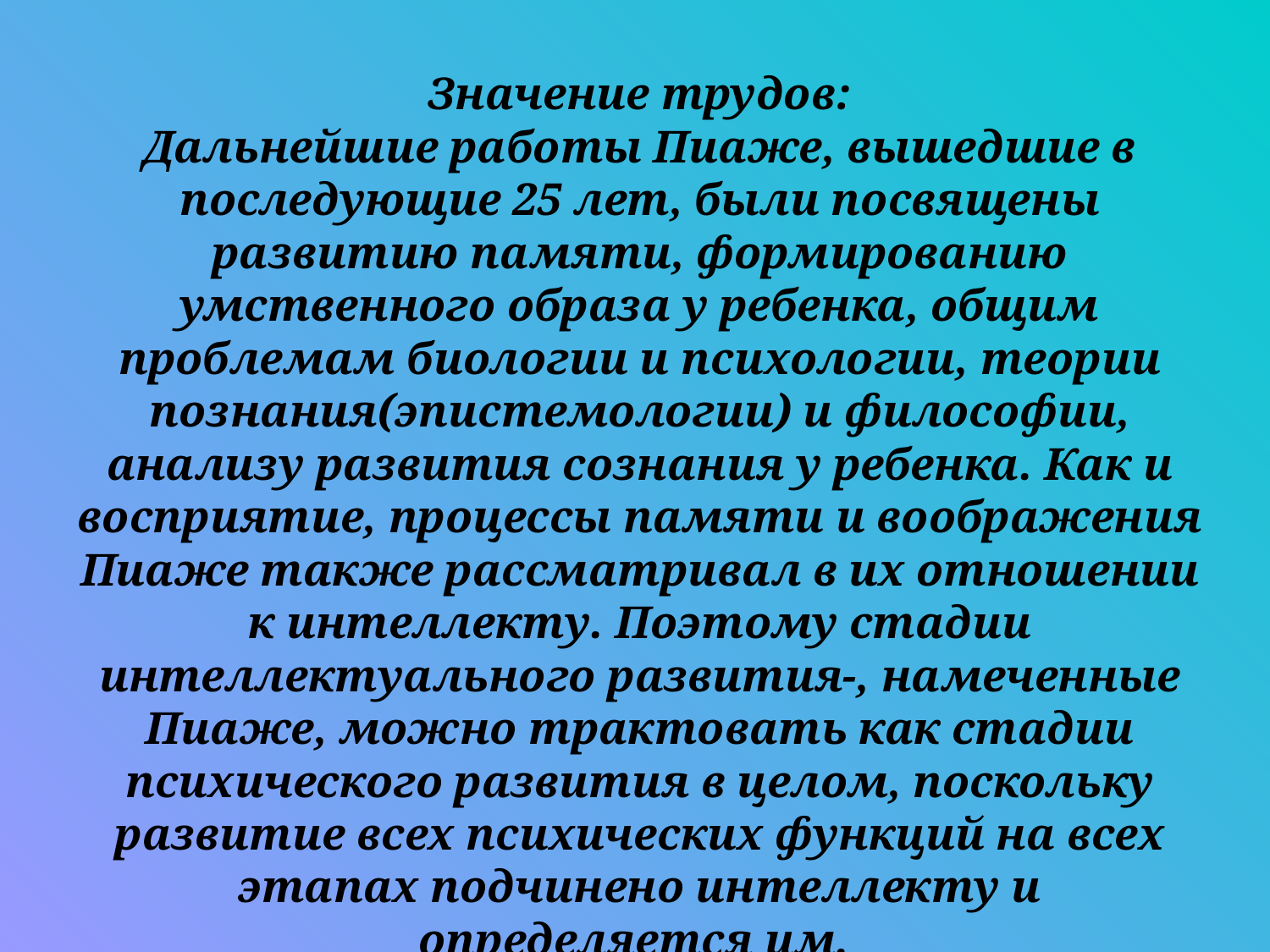

Значение трудов:
Дальнейшие работы Пиаже, вышедшие в последующие 25 лет, были посвящены развитию памяти, формированию умственного образа у ребенка, общим проблемам биологии и психологии, теории познания(эпистемологии) и философии, анализу развития сознания у ребенка. Как и восприятие, процессы памяти и воображения Пиаже также рассматривал в их отношении к интеллекту. Поэтому стадии интеллектуального развития-, намеченные Пиаже, можно трактовать как стадии психического развития в целом, поскольку развитие всех психических функций на всех этапах подчинено интеллекту и определяется им.